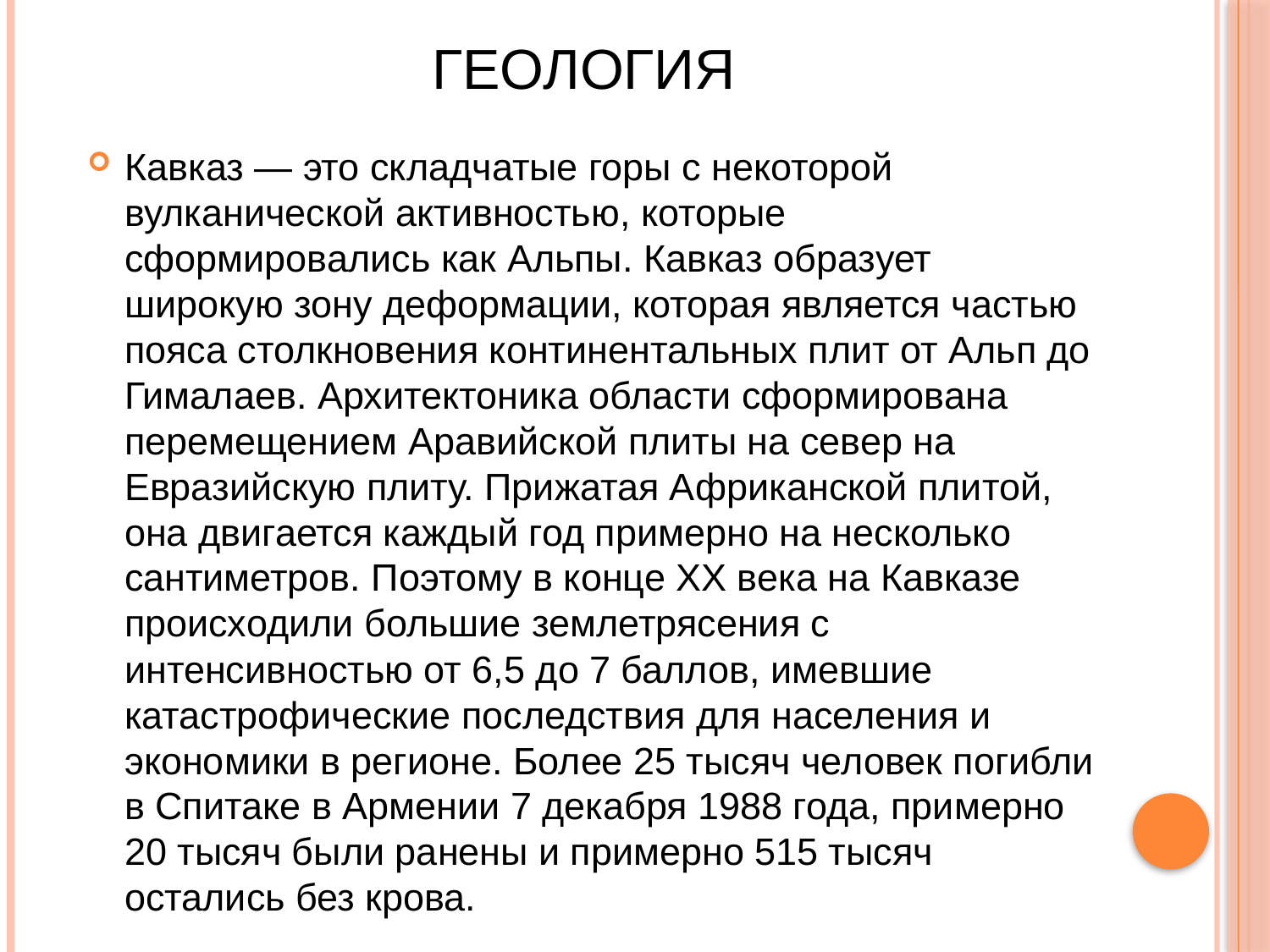

# Геология
Кавказ — это складчатые горы с некоторой вулканической активностью, которые сформировались как Альпы. Кавказ образует широкую зону деформации, которая является частью пояса столкновения континентальных плит от Альп до Гималаев. Архитектоника области сформирована перемещением Аравийской плиты на север на Евразийскую плиту. Прижатая Африканской плитой, она двигается каждый год примерно на несколько сантиметров. Поэтому в конце XX века на Кавказе происходили большие землетрясения с интенсивностью от 6,5 до 7 баллов, имевшие катастрофические последствия для населения и экономики в регионе. Более 25 тысяч человек погибли в Спитаке в Армении 7 декабря 1988 года, примерно 20 тысяч были ранены и примерно 515 тысяч остались без крова.